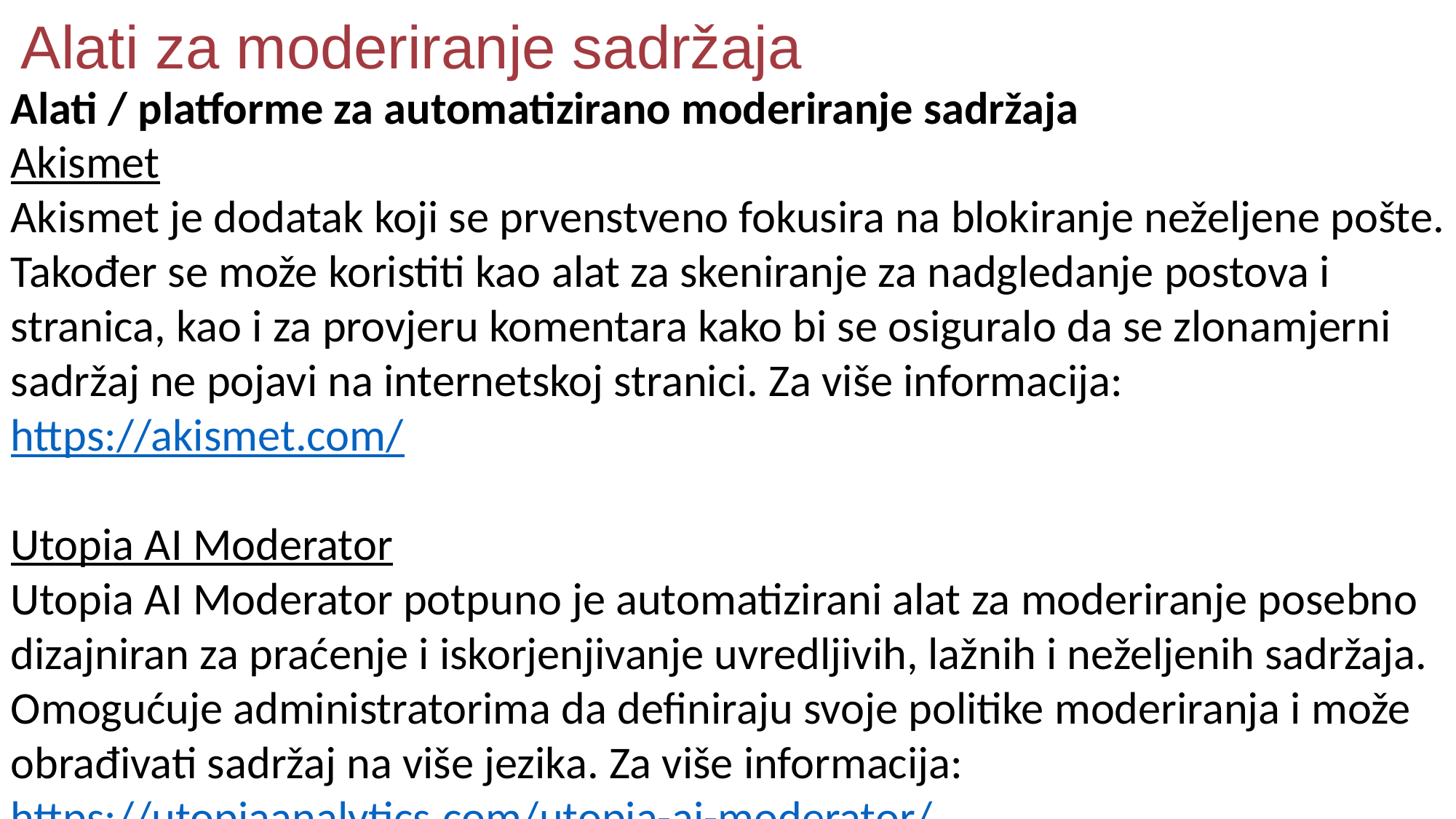

Alati za moderiranje sadržaja
Alati / platforme za automatizirano moderiranje sadržaja
Akismet
Akismet je dodatak koji se prvenstveno fokusira na blokiranje neželjene pošte. Također se može koristiti kao alat za skeniranje za nadgledanje postova i stranica, kao i za provjeru komentara kako bi se osiguralo da se zlonamjerni sadržaj ne pojavi na internetskoj stranici. Za više informacija: https://akismet.com/

Utopia AI Moderator
Utopia AI Moderator potpuno je automatizirani alat za moderiranje posebno dizajniran za praćenje i iskorjenjivanje uvredljivih, lažnih i neželjenih sadržaja. Omogućuje administratorima da definiraju svoje politike moderiranja i može obrađivati sadržaj na više jezika. Za više informacija: https://utopiaanalytics.com/utopia-ai-moderator/